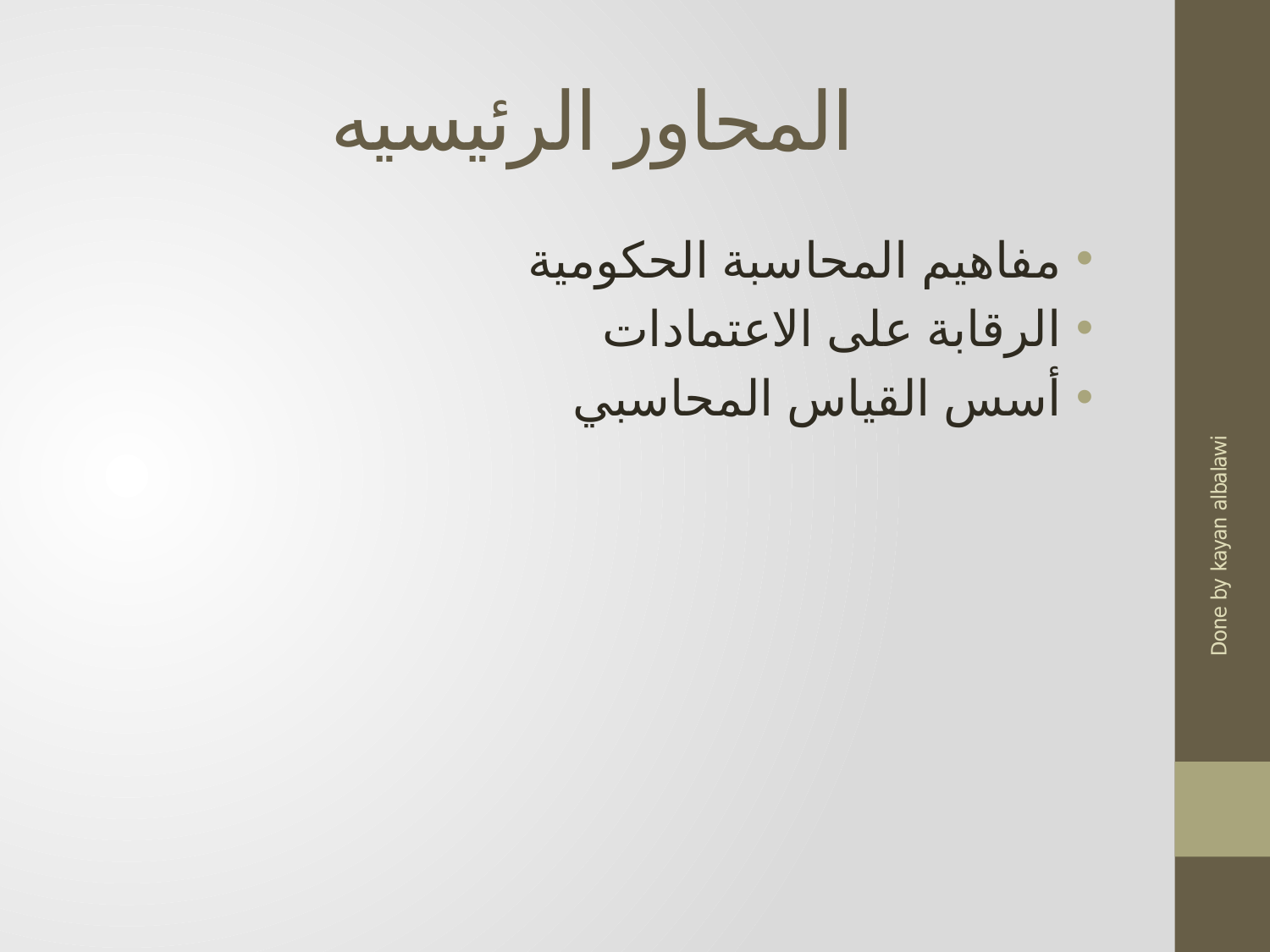

# المحاور الرئيسيه
مفاهيم المحاسبة الحكومية
الرقابة على الاعتمادات
أسس القياس المحاسبي
Done by kayan albalawi